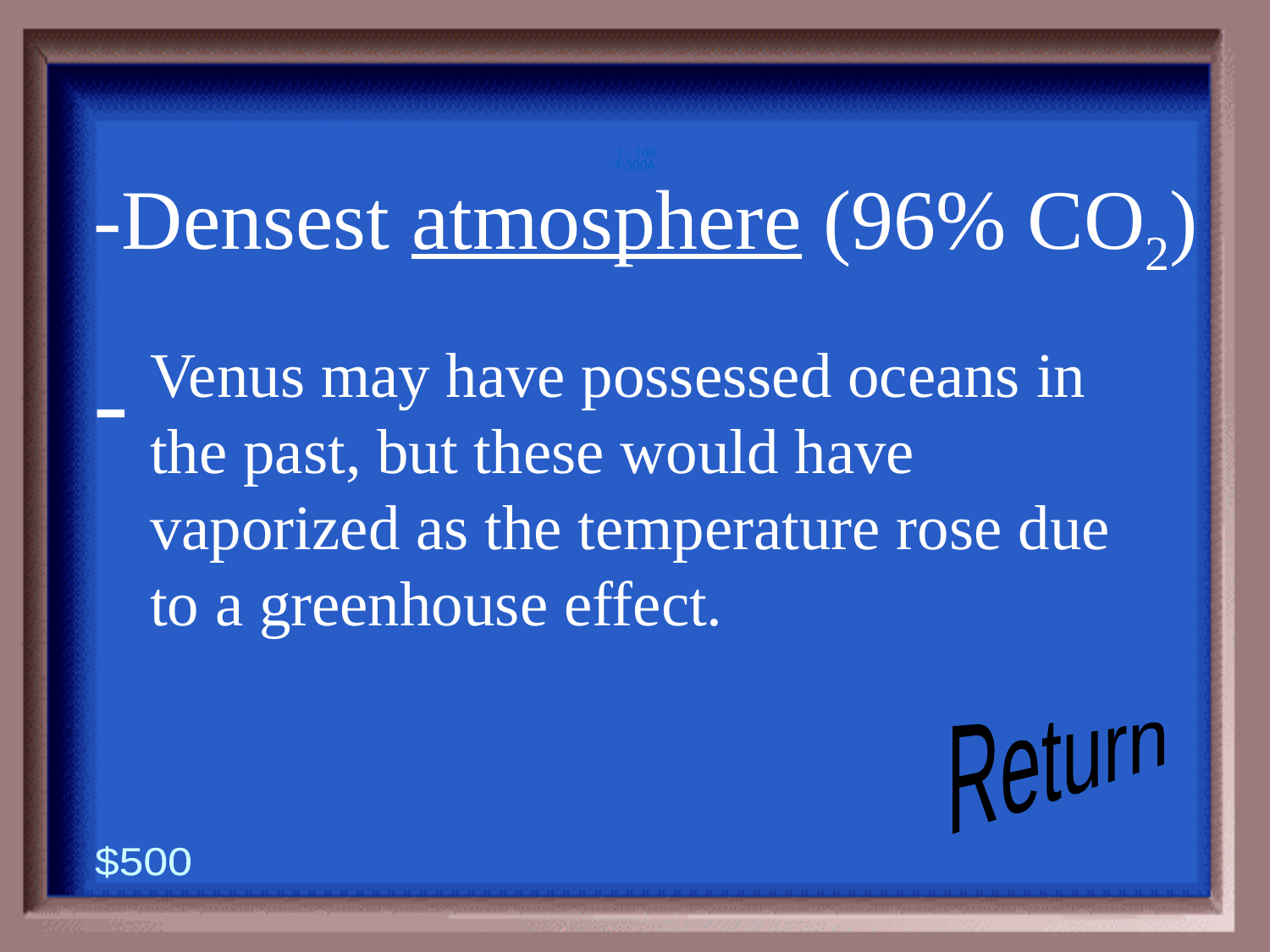

4-500A
1 - 100
-Densest atmosphere (96% CO2)
-
Venus may have possessed oceans in the past, but these would have vaporized as the temperature rose due to a greenhouse effect.
Return
$500